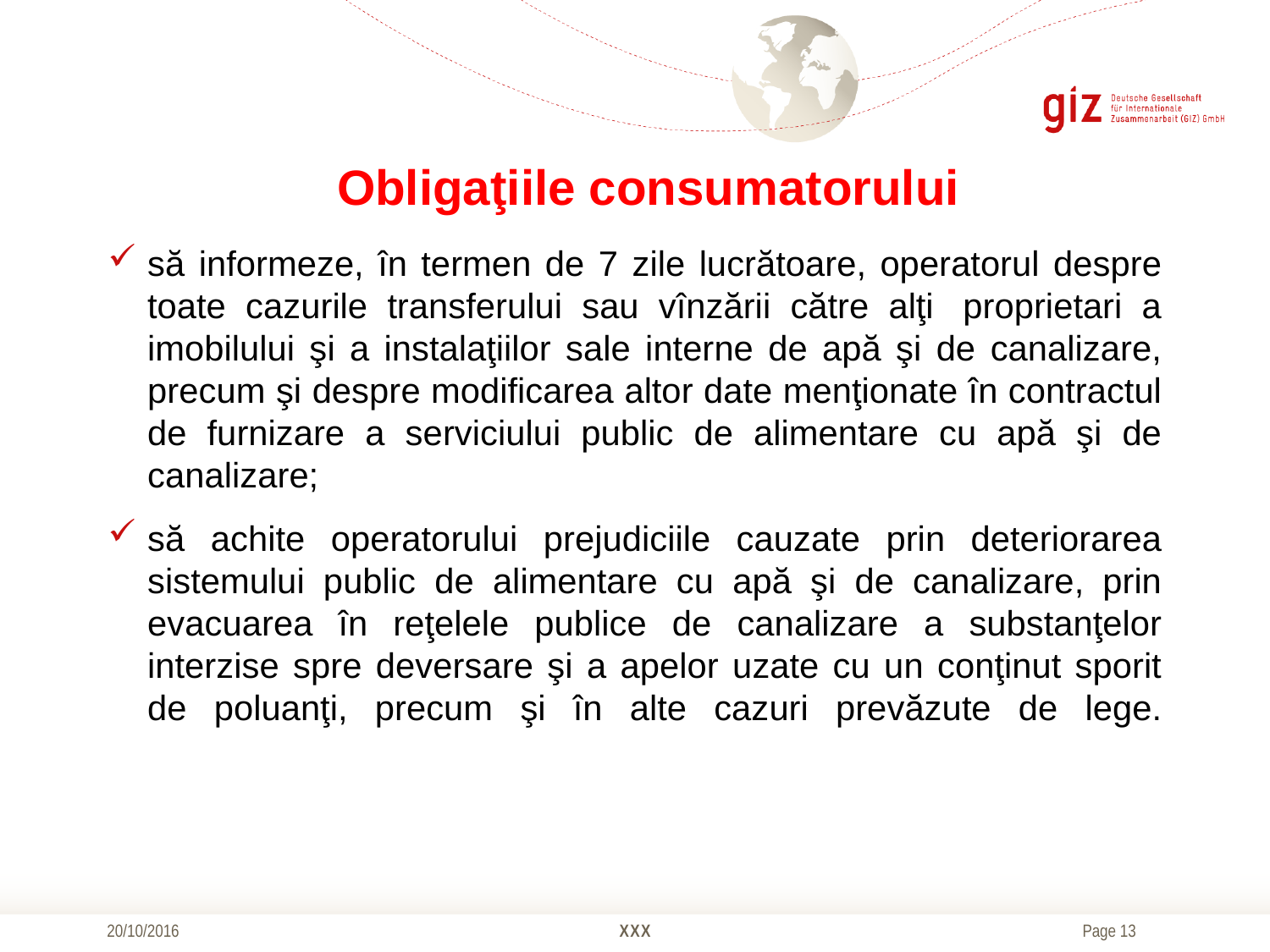

# Obligaţiile consumatorului
să informeze, în termen de 7 zile lucrătoare, operatorul despre toate cazurile transferului sau vînzării către alţi  proprietari a imobilului şi a instalaţiilor sale interne de apă şi de canalizare, precum şi despre modificarea altor date menţionate în contractul de furnizare a serviciului public de alimentare cu apă şi de canalizare;
să achite operatorului prejudiciile cauzate prin deteriorarea sistemului public de alimentare cu apă şi de canalizare, prin evacuarea în reţelele publice de canalizare a substanţelor interzise spre deversare şi a apelor uzate cu un conţinut sporit de poluanţi, precum şi în alte cazuri prevăzute de lege.

20/10/2016
XXX